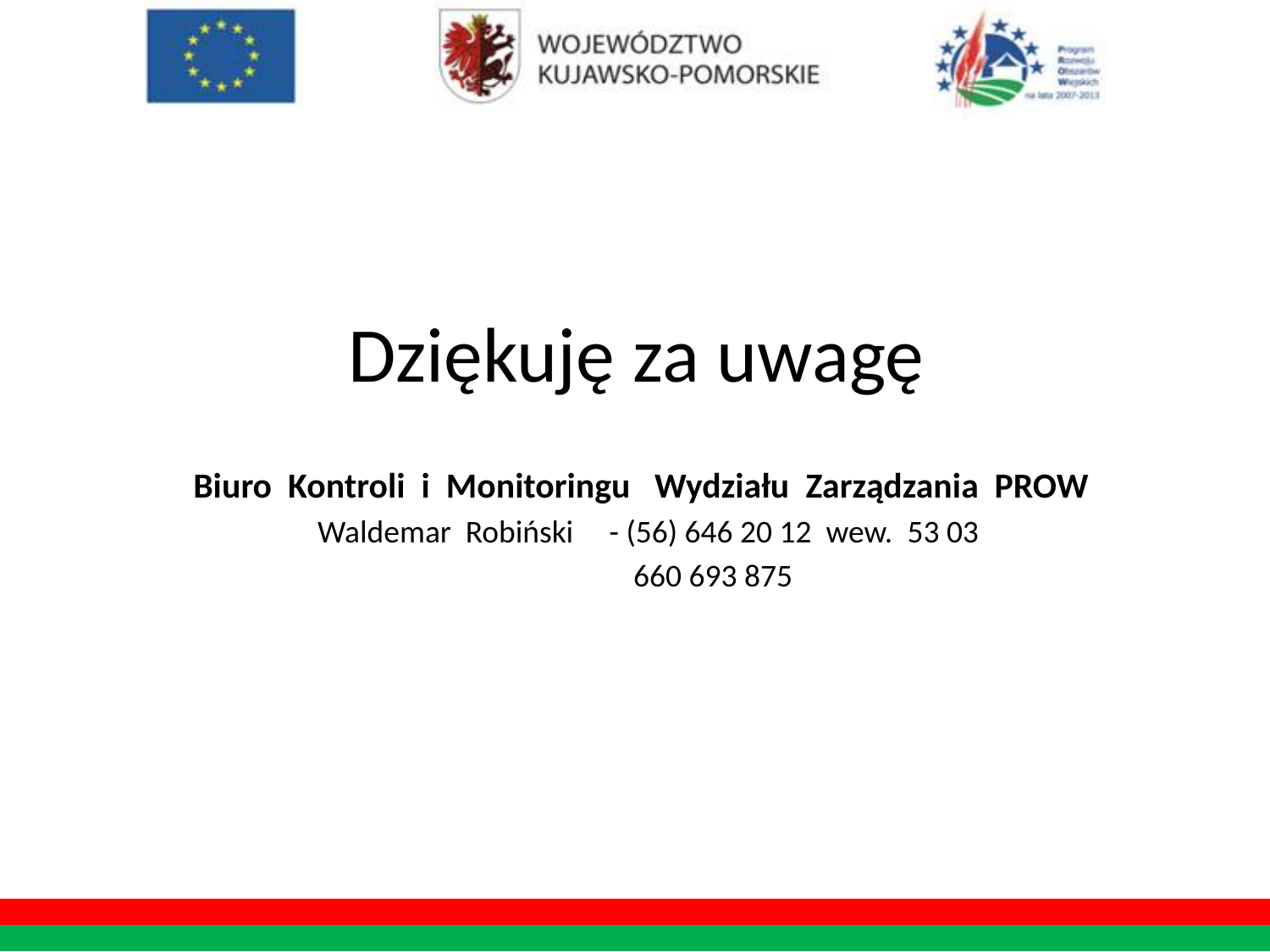

# Dziękuję za uwagę
Biuro  Kontroli  i  Monitoringu   Wydziału  Zarządzania  PROW
  Waldemar  Robiński     - (56) 646 20 12  wew.  53 03
                    660 693 875